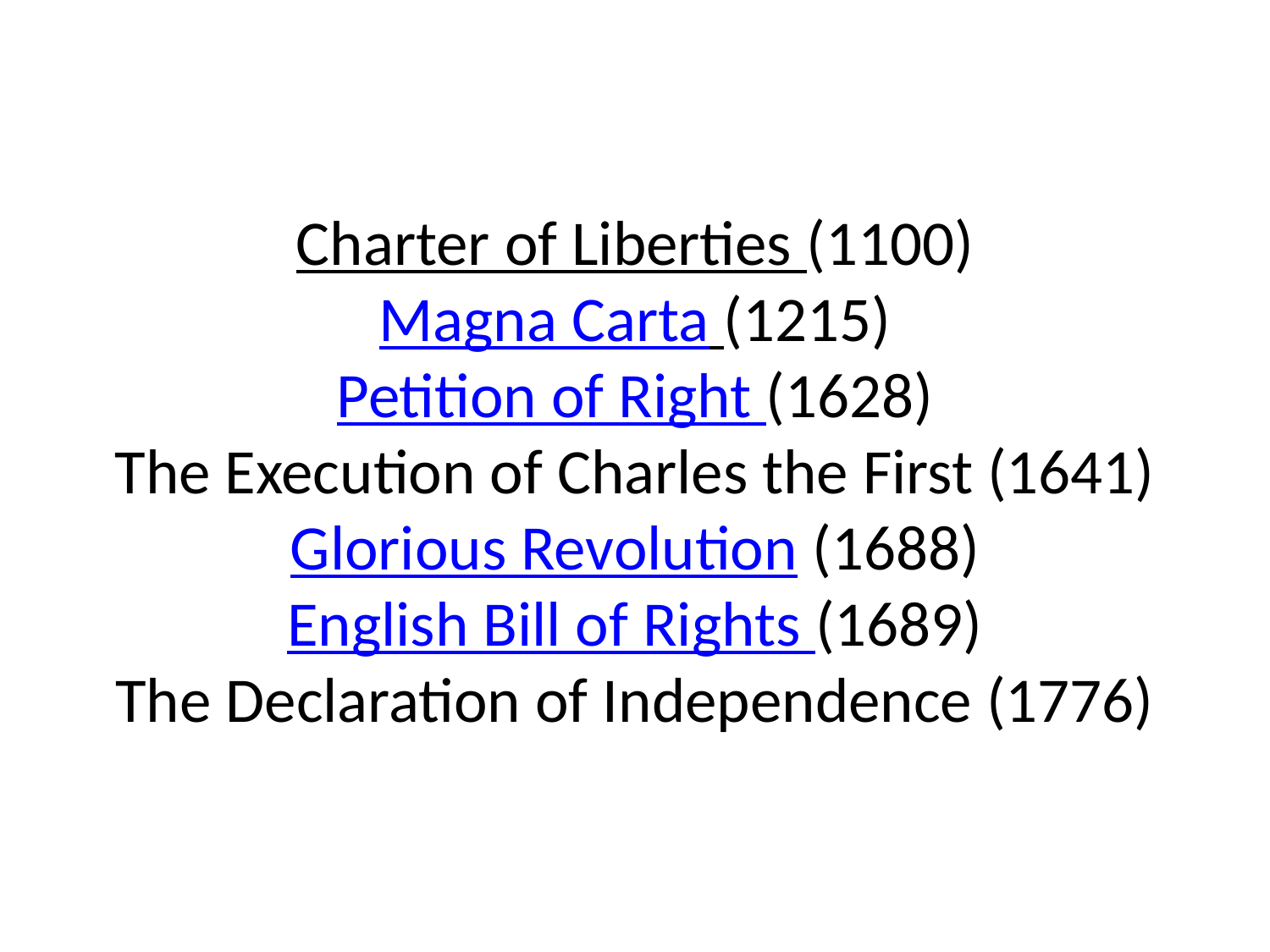

# Charter of Liberties (1100) Magna Carta (1215) Petition of Right (1628) The Execution of Charles the First (1641) Glorious Revolution (1688) English Bill of Rights (1689) The Declaration of Independence (1776)